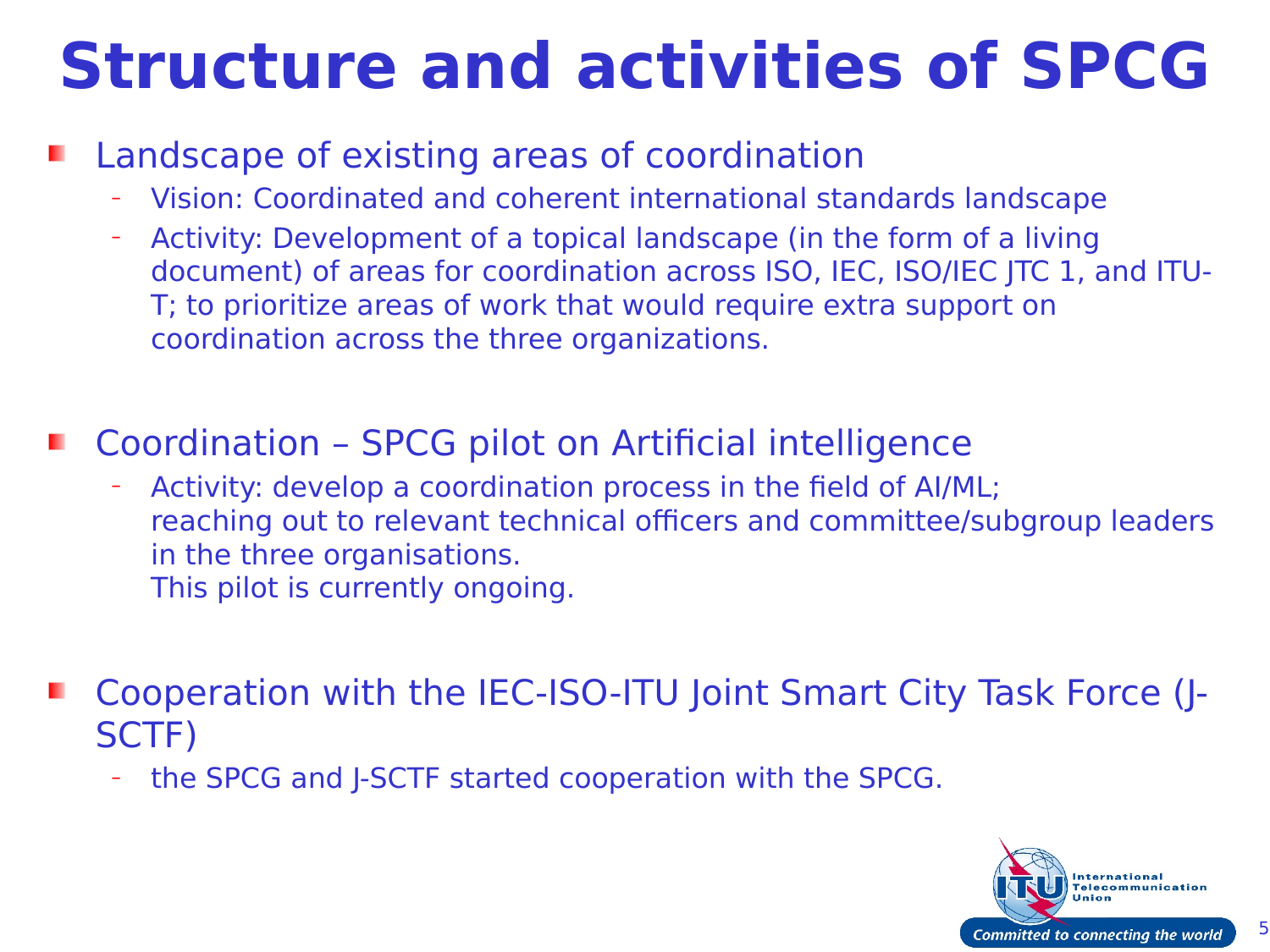

# Structure and activities of SPCG
Landscape of existing areas of coordination
Vision: Coordinated and coherent international standards landscape
Activity: Development of a topical landscape (in the form of a living document) of areas for coordination across ISO, IEC, ISO/IEC JTC 1, and ITU-T; to prioritize areas of work that would require extra support on coordination across the three organizations.

Coordination – SPCG pilot on Artificial intelligence
Activity: develop a coordination process in the field of AI/ML;
reaching out to relevant technical officers and committee/subgroup leaders in the three organisations.
This pilot is currently ongoing.

Cooperation with the IEC-ISO-ITU Joint Smart City Task Force (J-SCTF)
the SPCG and J-SCTF started cooperation with the SPCG.
5